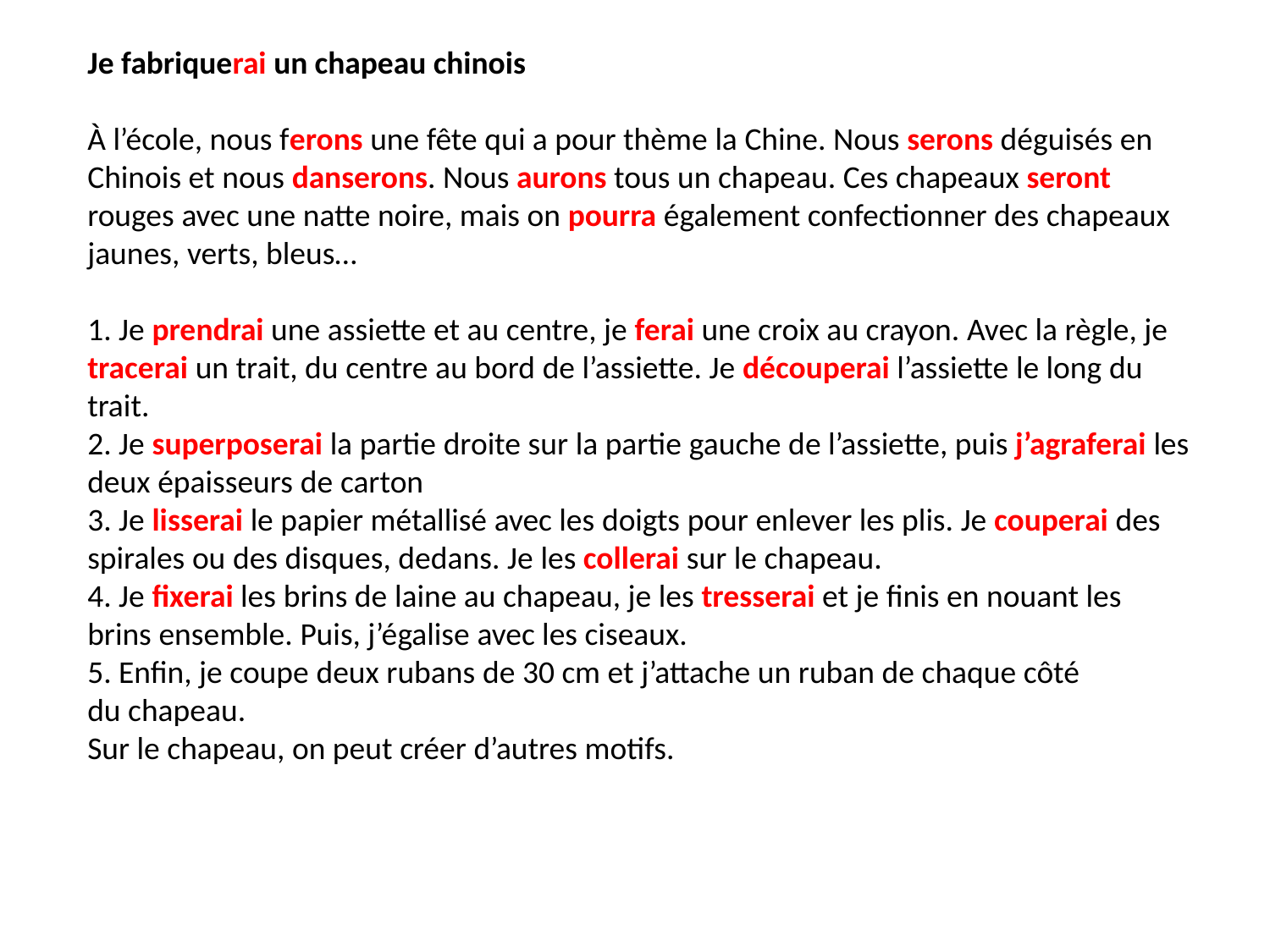

Je fabriquerai un chapeau chinois

À l’école, nous ferons une fête qui a pour thème la Chine. Nous serons déguisés en Chinois et nous danserons. Nous aurons tous un chapeau. Ces chapeaux seront rouges avec une natte noire, mais on pourra également confectionner des chapeaux jaunes, verts, bleus…

1. Je prendrai une assiette et au centre, je ferai une croix au crayon. Avec la règle, je tracerai un trait, du centre au bord de l’assiette. Je découperai l’assiette le long du trait.
2. Je superposerai la partie droite sur la partie gauche de l’assiette, puis j’agraferai les deux épaisseurs de carton
3. Je lisserai le papier métallisé avec les doigts pour enlever les plis. Je couperai des spirales ou des disques, dedans. Je les collerai sur le chapeau.
4. Je fixerai les brins de laine au chapeau, je les tresserai et je finis en nouant les brins ensemble. Puis, j’égalise avec les ciseaux.
5. Enfin, je coupe deux rubans de 30 cm et j’attache un ruban de chaque côté
du chapeau.
Sur le chapeau, on peut créer d’autres motifs.